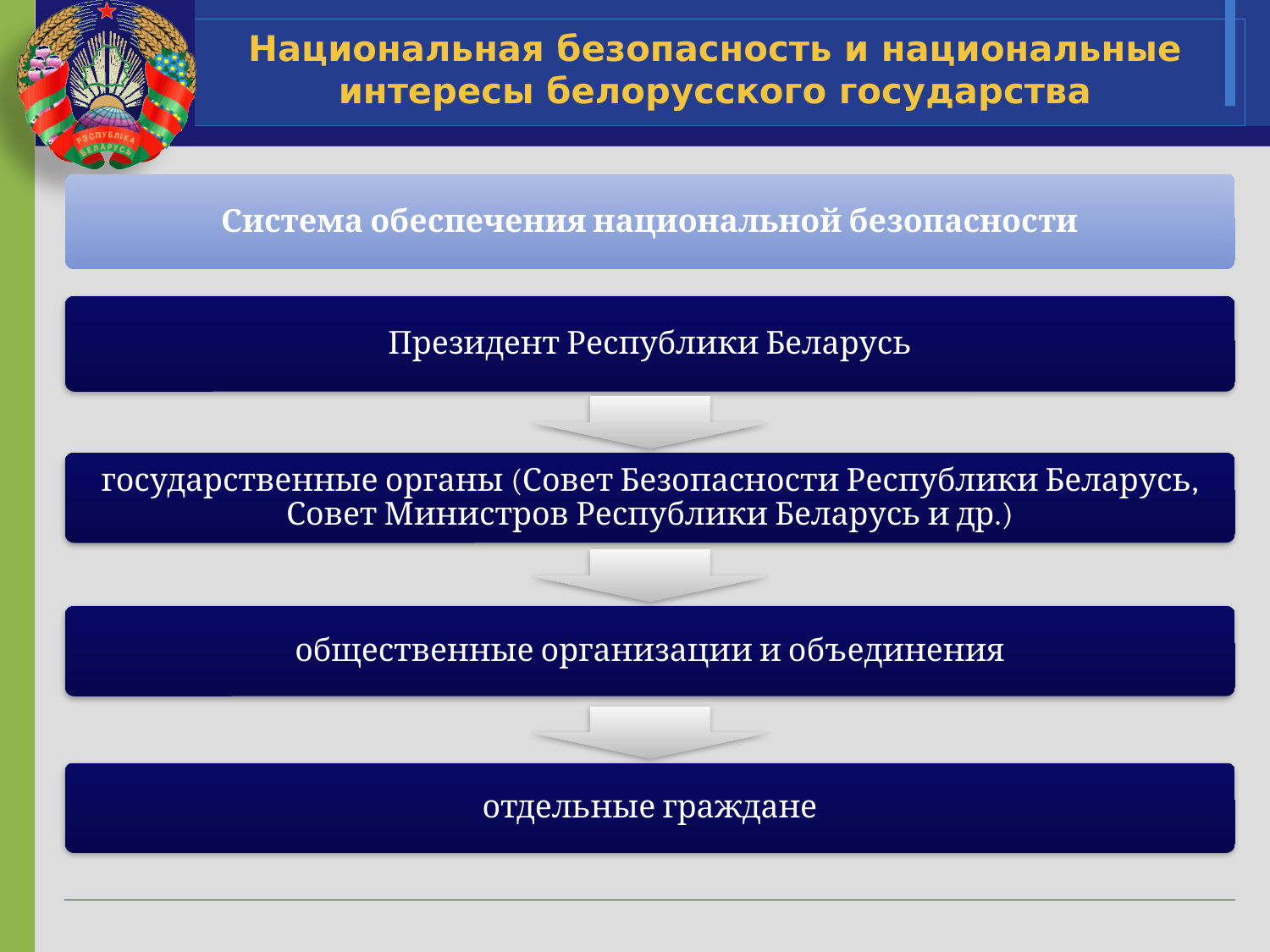

# Национальная безопасность и национальные интересы белорусского государства

Система обеспечения национальной безопасности

Президент Республики Беларусь

государственные органы (Совет Безопасности Республики Беларусь, Совет Министров Республики Беларусь и др.)

общественные организации и объединения

отдельные граждане